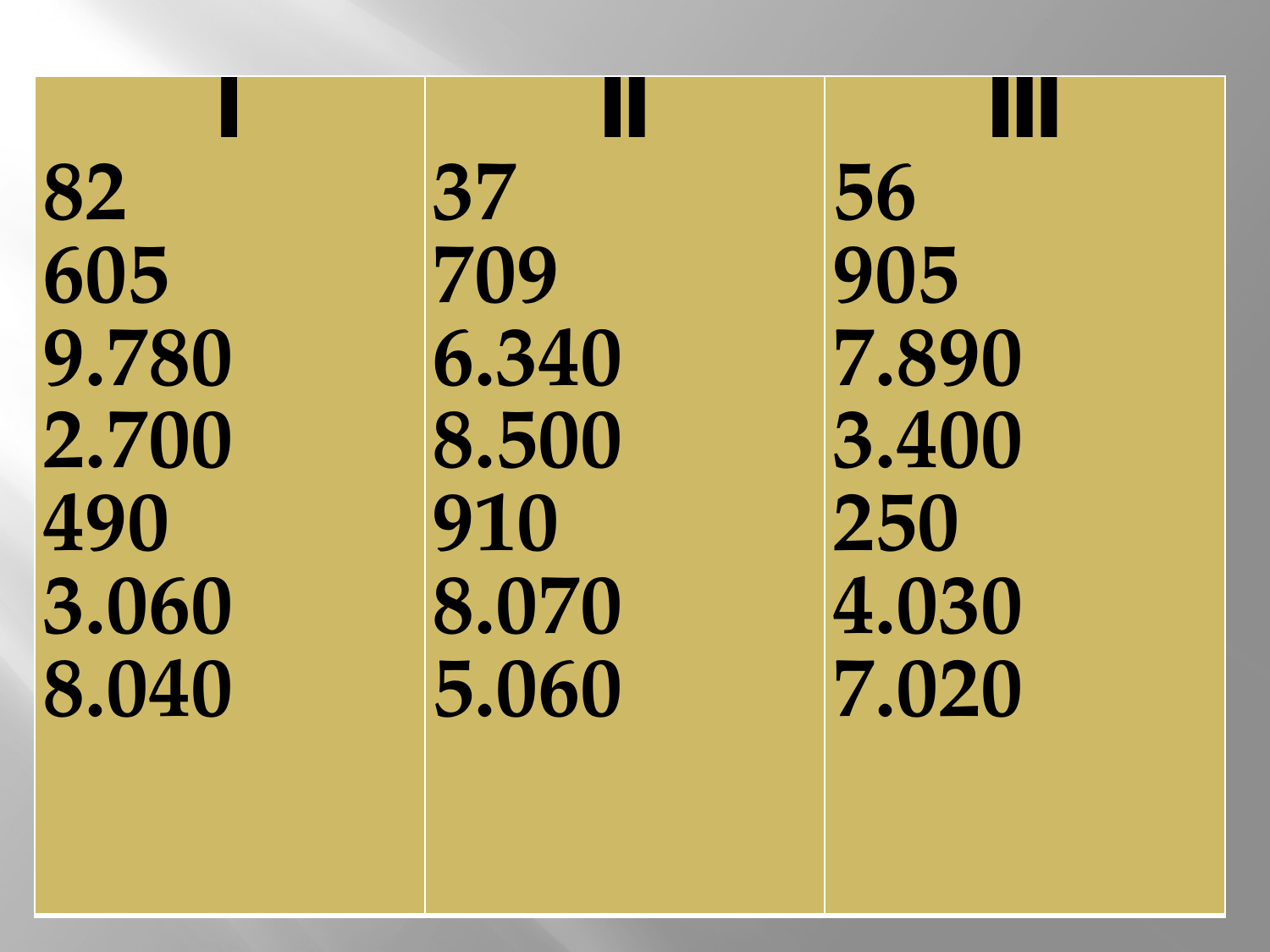

| Ⅰ 82 605 9.780 2.700 490 3.060 8.040 | Ⅱ 37 709 6.340 8.500 910 8.070 5.060 | Ⅲ 56 905 7.890 3.400 250 4.030 7.020 |
| --- | --- | --- |